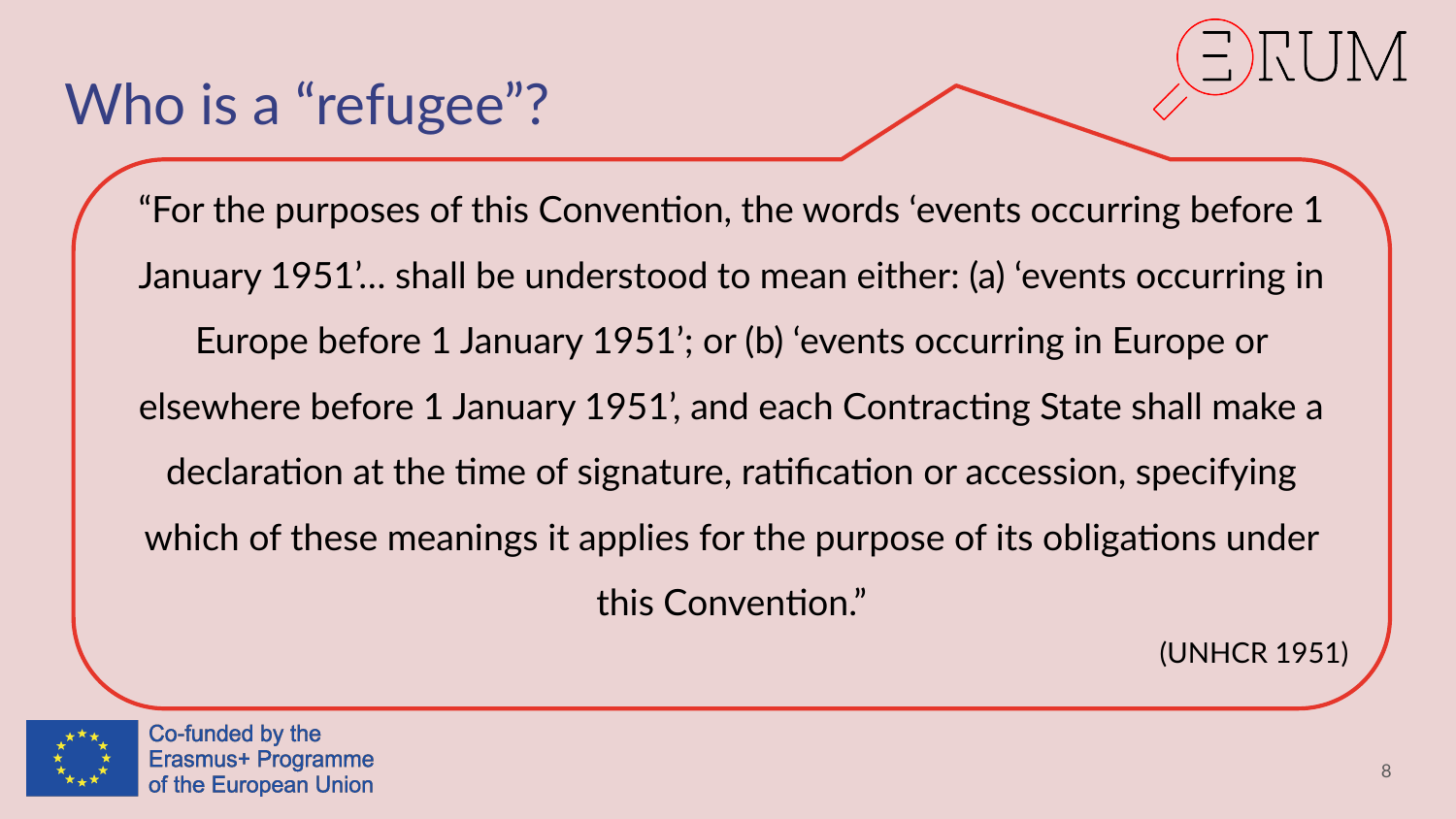

# Who is a “refugee”?
“For the purposes of this Convention, the words ‘events occurring before 1 January 1951’… shall be understood to mean either: (a) ‘events occurring in Europe before 1 January 1951’; or (b) ‘events occurring in Europe or elsewhere before 1 January 1951’, and each Contracting State shall make a declaration at the time of signature, ratification or accession, specifying which of these meanings it applies for the purpose of its obligations under this Convention.”
(UNHCR 1951)

8